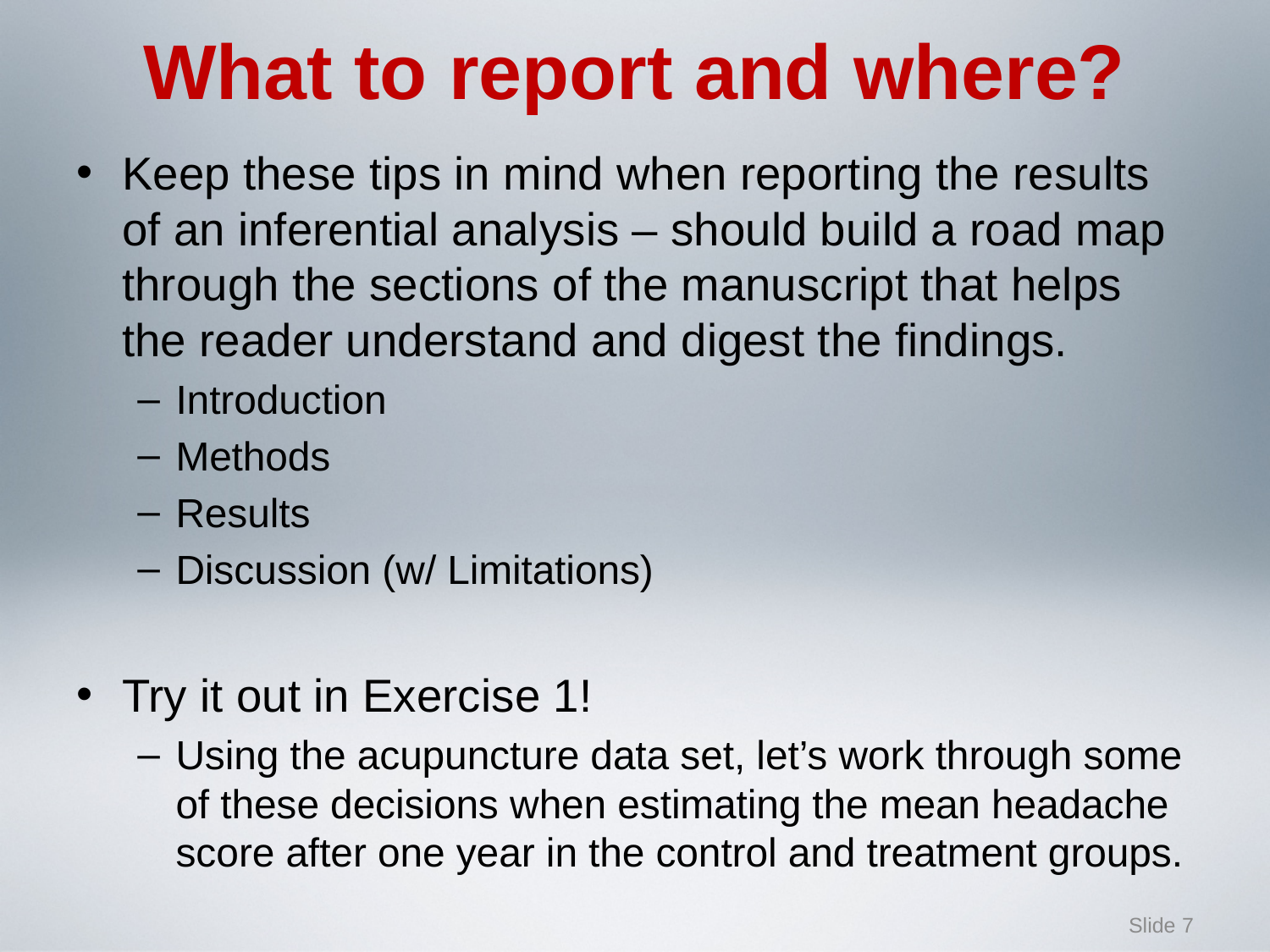

# What to report and where?
Keep these tips in mind when reporting the results of an inferential analysis – should build a road map through the sections of the manuscript that helps the reader understand and digest the findings.
Introduction
Methods
Results
Discussion (w/ Limitations)

Try it out in Exercise 1!
Using the acupuncture data set, let’s work through some of these decisions when estimating the mean headache score after one year in the control and treatment groups.
Slide 7